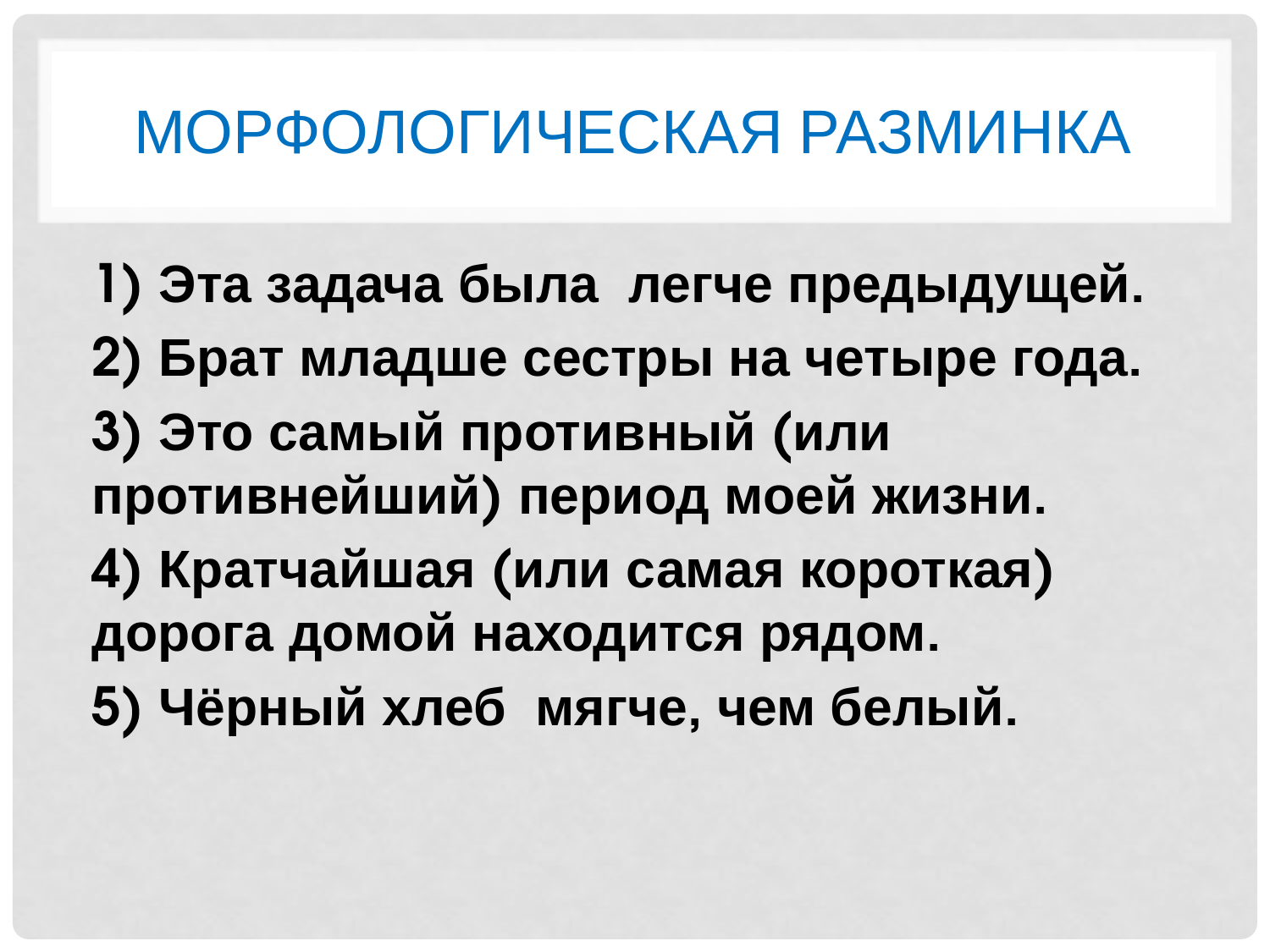

# Морфологическая разминка
1) Эта задача была  легче предыдущей.
2) Брат младше сестры на четыре года.
3) Это самый противный (или противнейший) период моей жизни.
4) Кратчайшая (или самая короткая) дорога домой находится рядом.
5) Чёрный хлеб  мягче, чем белый.